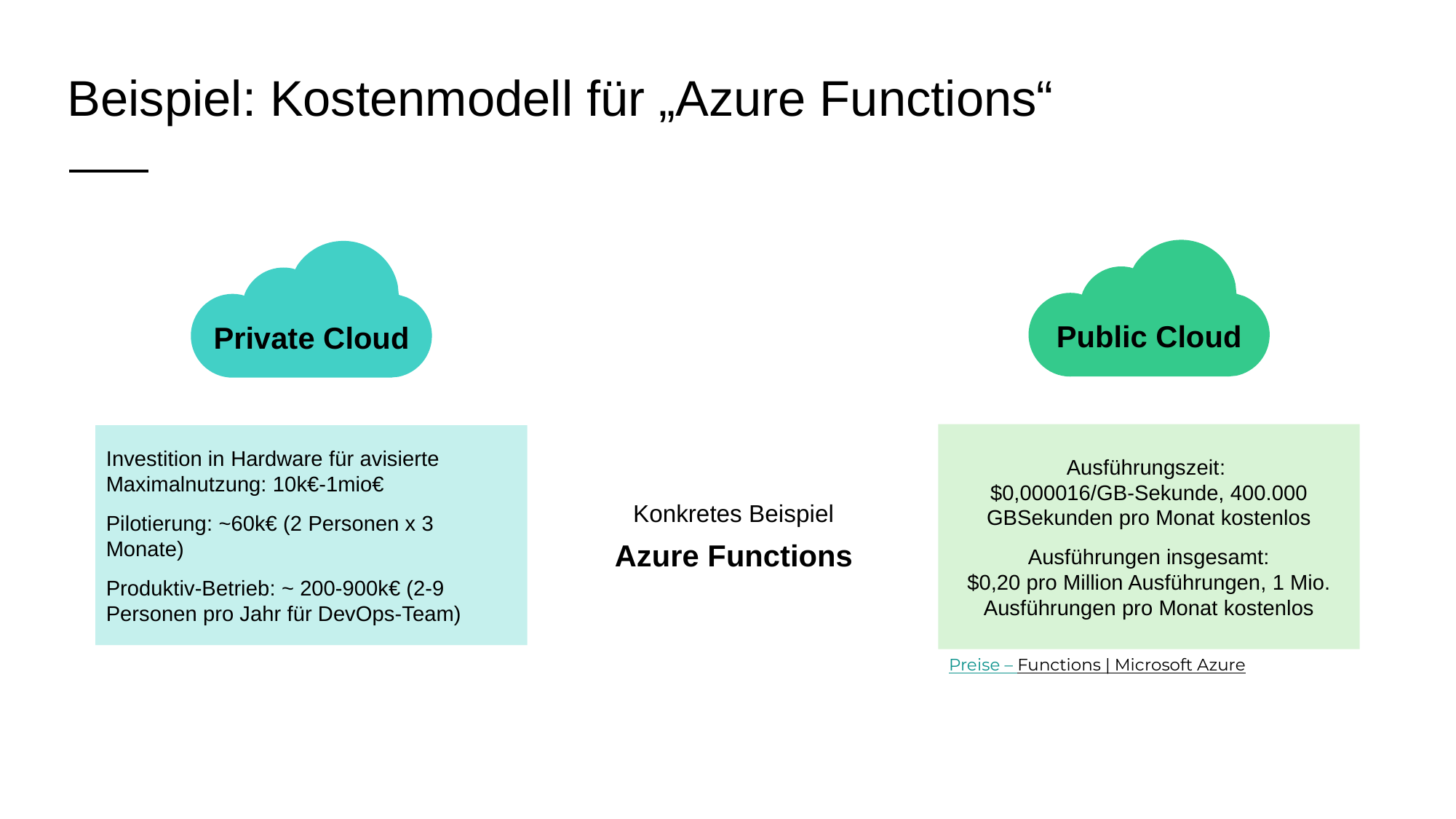

# Beispiel: Kostenmodell für „Azure Functions“

Public Cloud

Private Cloud
Ausführungszeit:
$0,000016/GB-Sekunde, 400.000 GBSekunden pro Monat kostenlos
 Ausführungen insgesamt:
$0,20 pro Million Ausführungen, 1 Mio. Ausführungen pro Monat kostenlos
Konkretes Beispiel
Azure Functions
Investition in Hardware für avisierte Maximalnutzung: 10k€-1mio€
Pilotierung: ~60k€ (2 Personen x 3 Monate)
Produktiv-Betrieb: ~ 200-900k€ (2-9 Personen pro Jahr für DevOps-Team)
Preise – Functions | Microsoft Azure